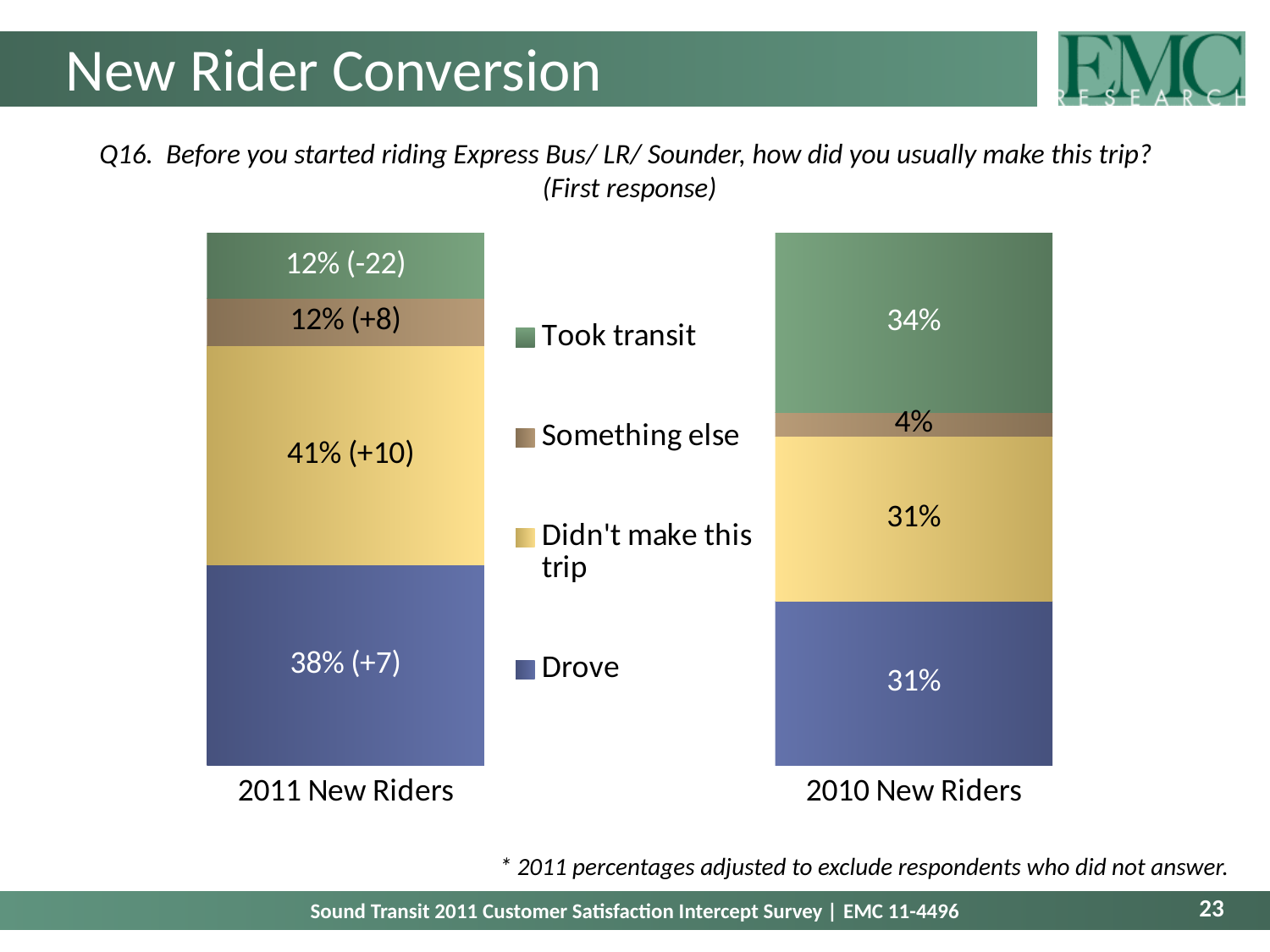

# New Rider Conversion
Q16.  Before you started riding Express Bus/ LR/ Sounder, how did you usually make this trip?
(First response)

### Chart

| Category | Drove | Didn't make this trip | Something else | Took transit |
|---|---|---|---|---|
| 2011 New Riders | 0.3768789167589796 | 0.41177679939755824 | 0.088405189214399 | 0.12293909462906327 |
| 2010 New Riders | 0.3080854112643245 | 0.3107491990249398 | 0.04424787580173585 | 0.33691751390900215 |
* 2011 percentages adjusted to exclude respondents who did not answer.